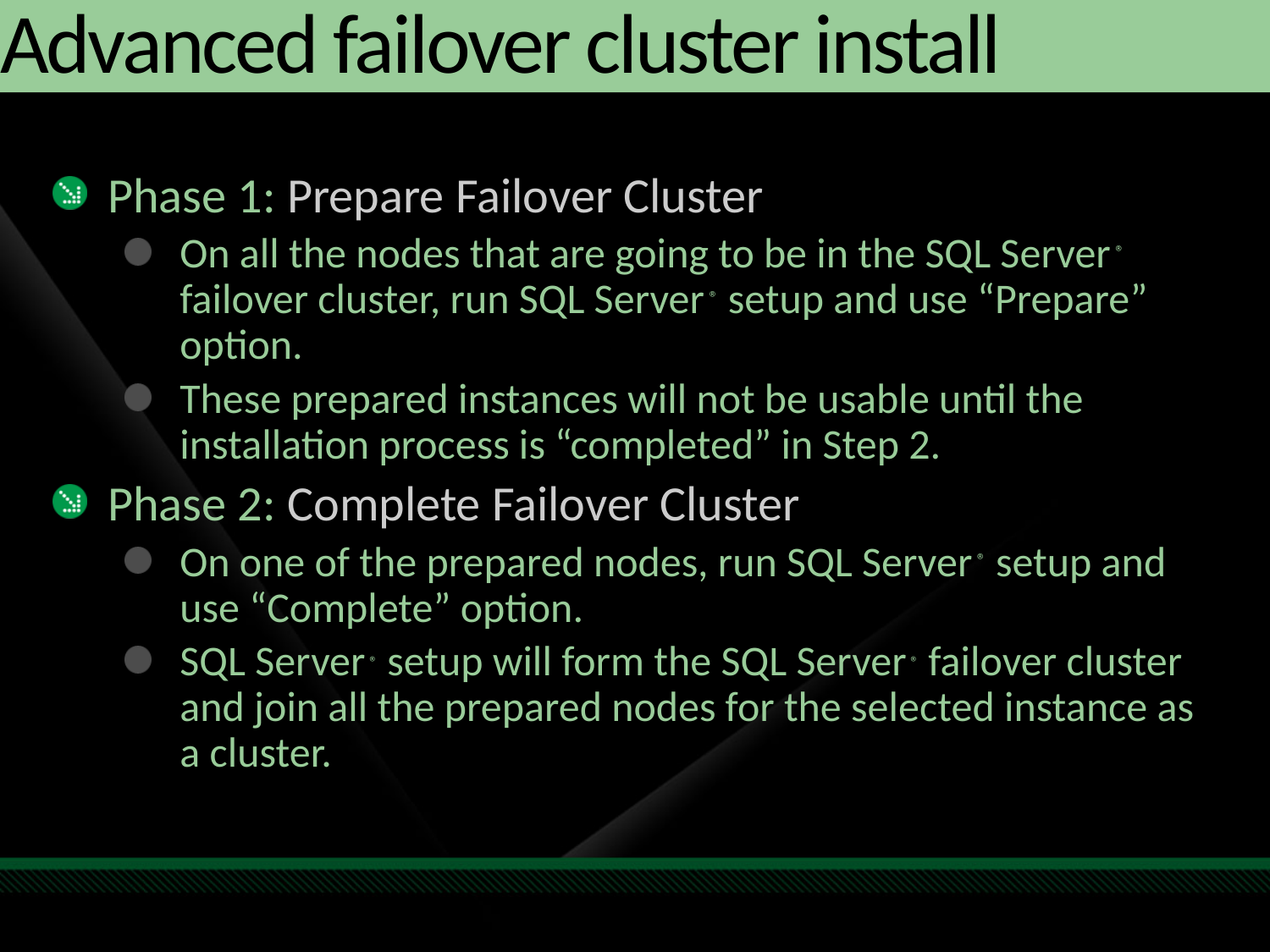

# Advanced failover cluster install
Phase 1: Prepare Failover Cluster
On all the nodes that are going to be in the SQL Server ® failover cluster, run SQL Server ® setup and use “Prepare” option.
These prepared instances will not be usable until the installation process is “completed” in Step 2.
Phase 2: Complete Failover Cluster
On one of the prepared nodes, run SQL Server ® setup and use “Complete” option.
SQL Server ® setup will form the SQL Server ® failover cluster and join all the prepared nodes for the selected instance as a cluster.